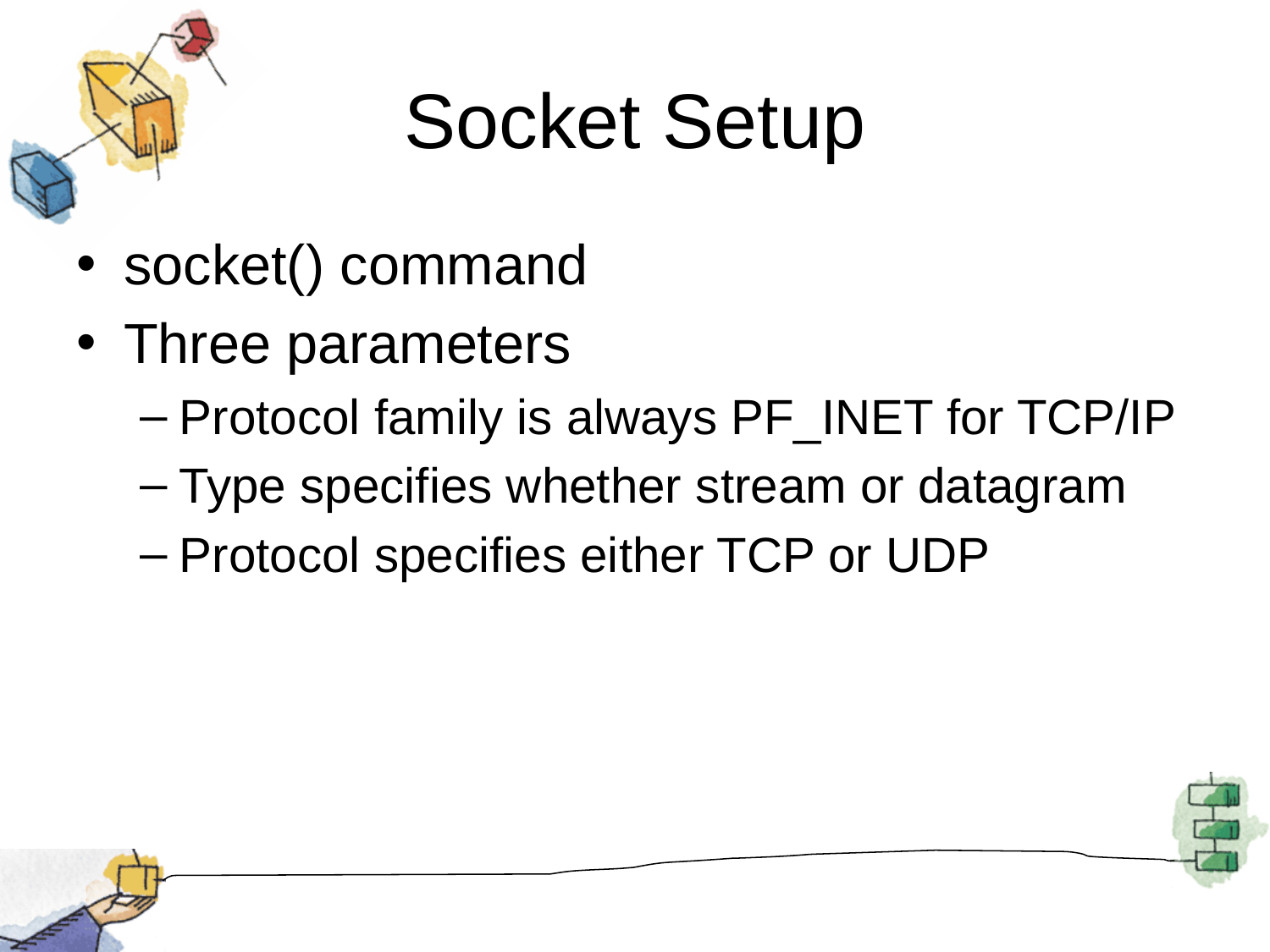

# Socket Setup
socket() command
Three parameters
Protocol family is always PF_INET for TCP/IP
Type specifies whether stream or datagram
Protocol specifies either TCP or UDP